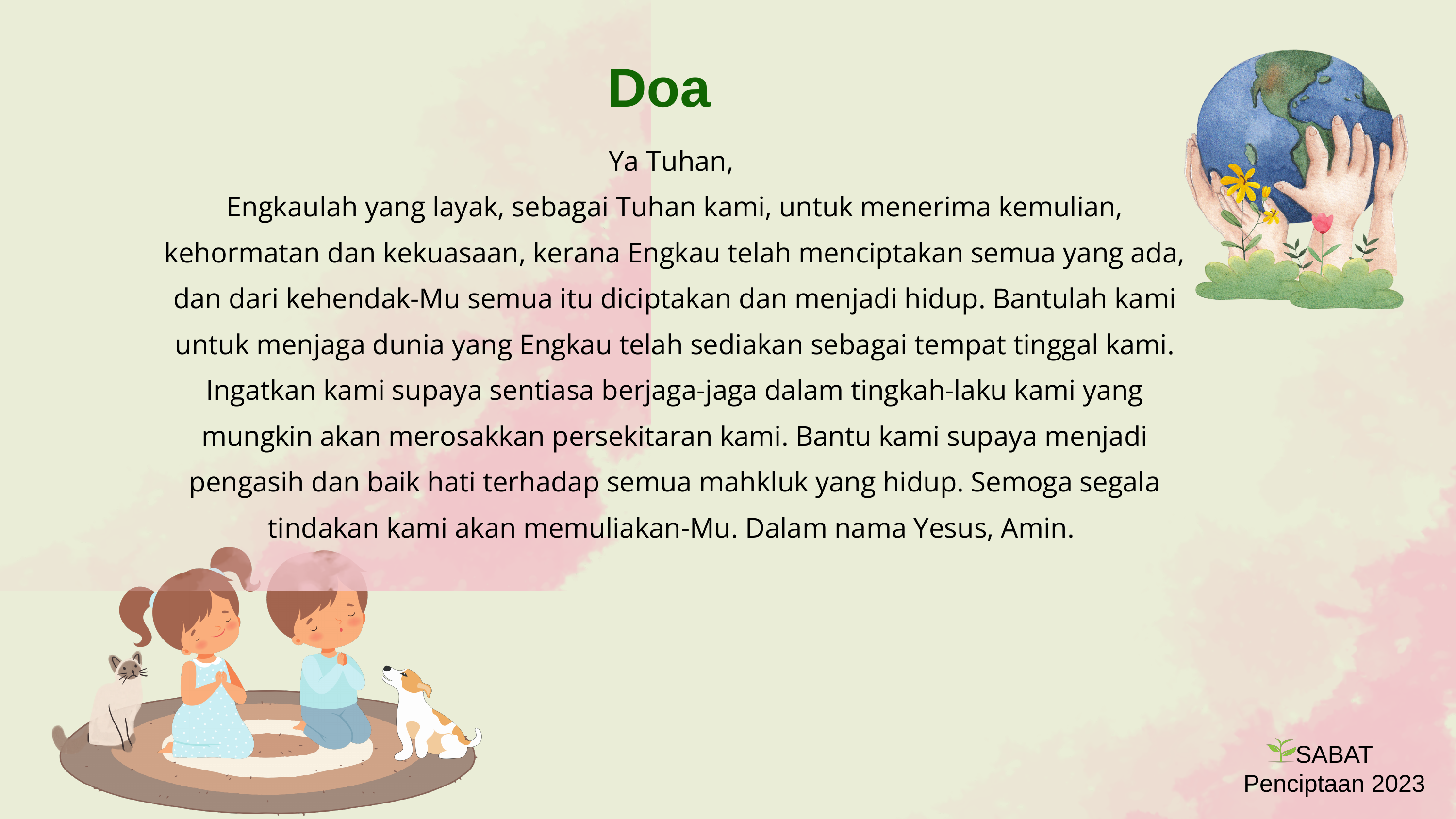

Doa

Ya Tuhan,
Engkaulah yang layak, sebagai Tuhan kami, untuk menerima kemulian, kehormatan dan kekuasaan, kerana Engkau telah menciptakan semua yang ada, dan dari kehendak-Mu semua itu diciptakan dan menjadi hidup. Bantulah kami untuk menjaga dunia yang Engkau telah sediakan sebagai tempat tinggal kami. Ingatkan kami supaya sentiasa berjaga-jaga dalam tingkah-laku kami yang mungkin akan merosakkan persekitaran kami. Bantu kami supaya menjadi pengasih dan baik hati terhadap semua mahkluk yang hidup. Semoga segala tindakan kami akan memuliakan-Mu. Dalam nama Yesus, Amin.

SABAT
Penciptaan 2023